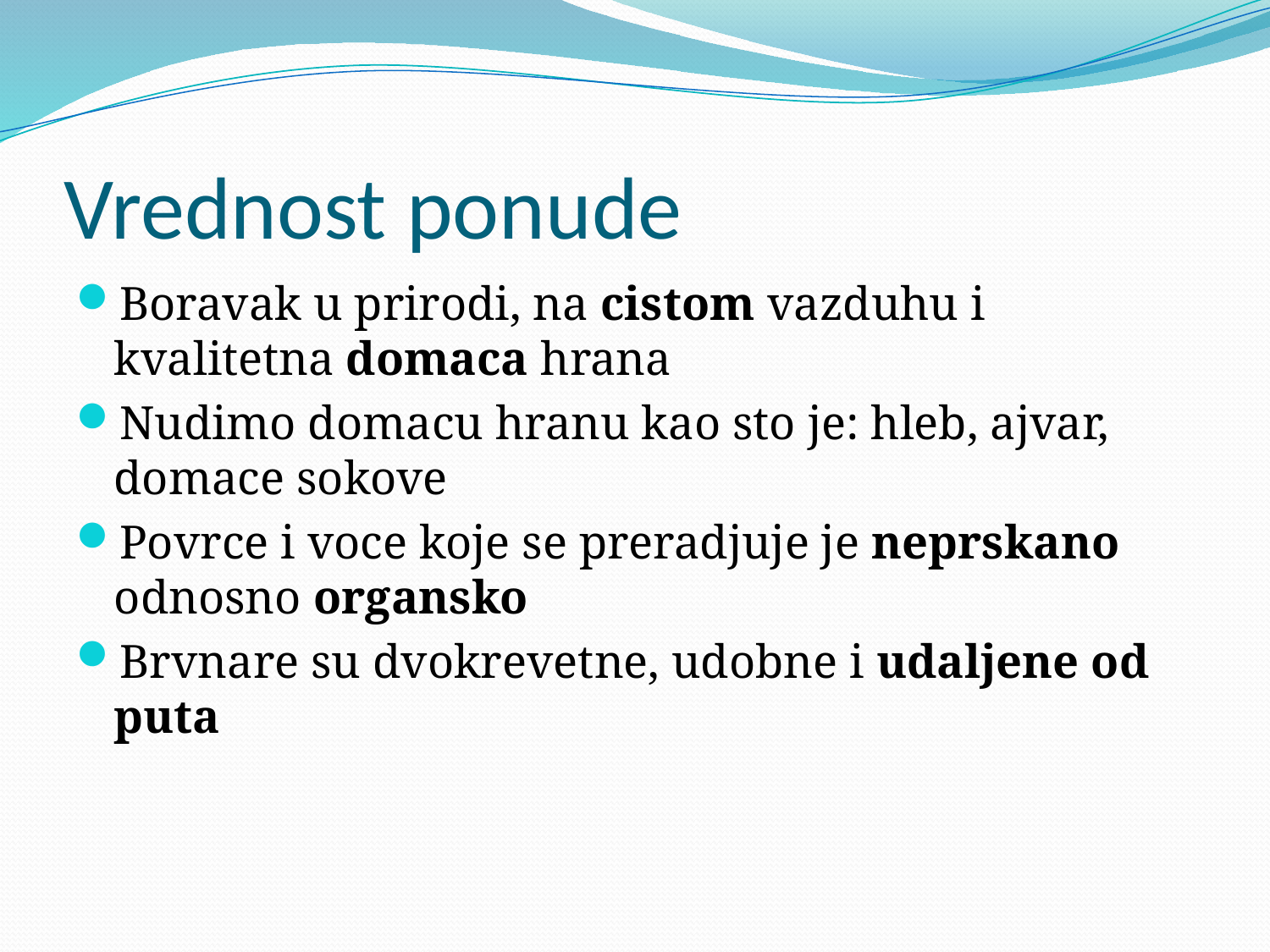

# Vrednost ponude
Boravak u prirodi, na cistom vazduhu i kvalitetna domaca hrana
Nudimo domacu hranu kao sto je: hleb, ajvar, domace sokove
Povrce i voce koje se preradjuje je neprskano odnosno organsko
Brvnare su dvokrevetne, udobne i udaljene od puta